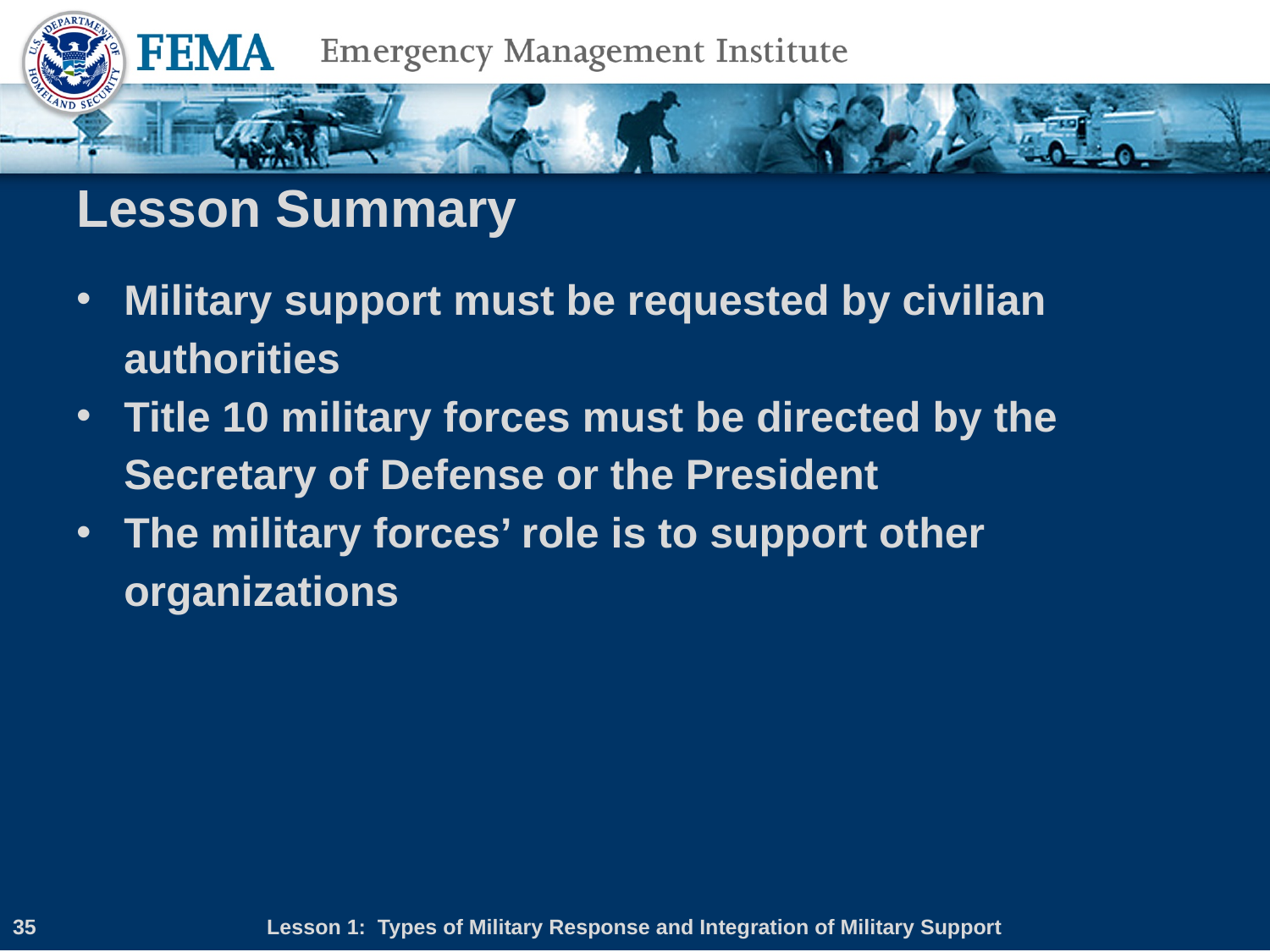

# Lesson Summary
Military support must be requested by civilian authorities
Title 10 military forces must be directed by the Secretary of Defense or the President
The military forces’ role is to support other organizations
35
Lesson 1:  Types of Military Response and Integration of Military Support